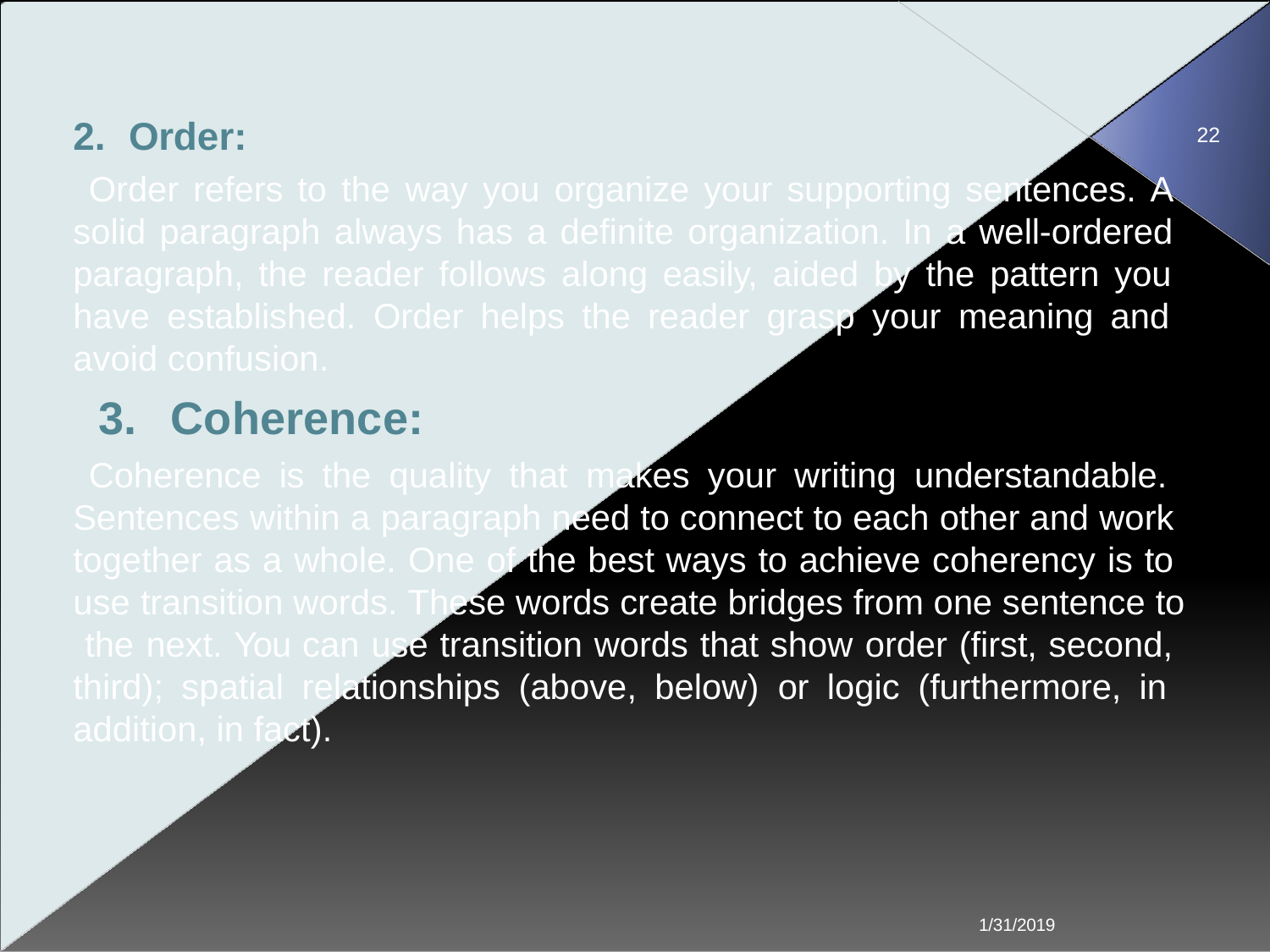

# 2.	Order:
22
Order refers to the way you organize your supporting sentences. A  solid paragraph always has a definite organization. In a well-ordered  paragraph, the reader follows along easily, aided by the pattern you  have established. Order helps the reader grasp your meaning and  avoid confusion.
3.	Coherence:
Coherence is the quality that makes your writing understandable.  Sentences within a paragraph need to connect to each other and work  together as a whole. One of the best ways to achieve coherency is to  use transition words. These words create bridges from one sentence to  the next. You can use transition words that show order (first, second,  third); spatial relationships (above, below) or logic (furthermore, in  addition, in fact).
1/31/2019